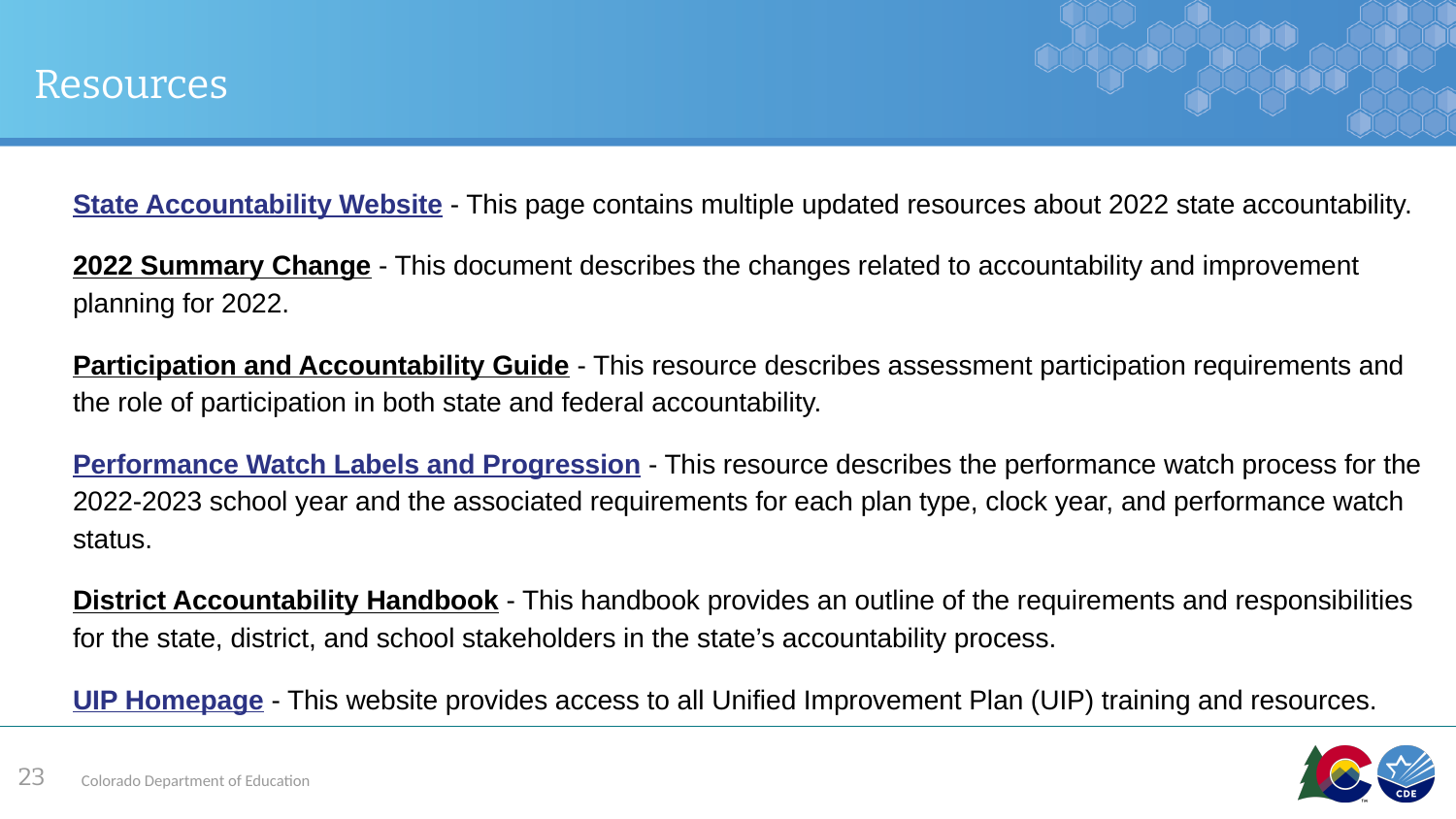

# Resources
State Accountability Website - This page contains multiple updated resources about 2022 state accountability.
2022 Summary Change - This document describes the changes related to accountability and improvement planning for 2022.
Participation and Accountability Guide - This resource describes assessment participation requirements and the role of participation in both state and federal accountability.
Performance Watch Labels and Progression - This resource describes the performance watch process for the 2022-2023 school year and the associated requirements for each plan type, clock year, and performance watch status.
District Accountability Handbook - This handbook provides an outline of the requirements and responsibilities for the state, district, and school stakeholders in the state’s accountability process.
UIP Homepage - This website provides access to all Unified Improvement Plan (UIP) training and resources.
23